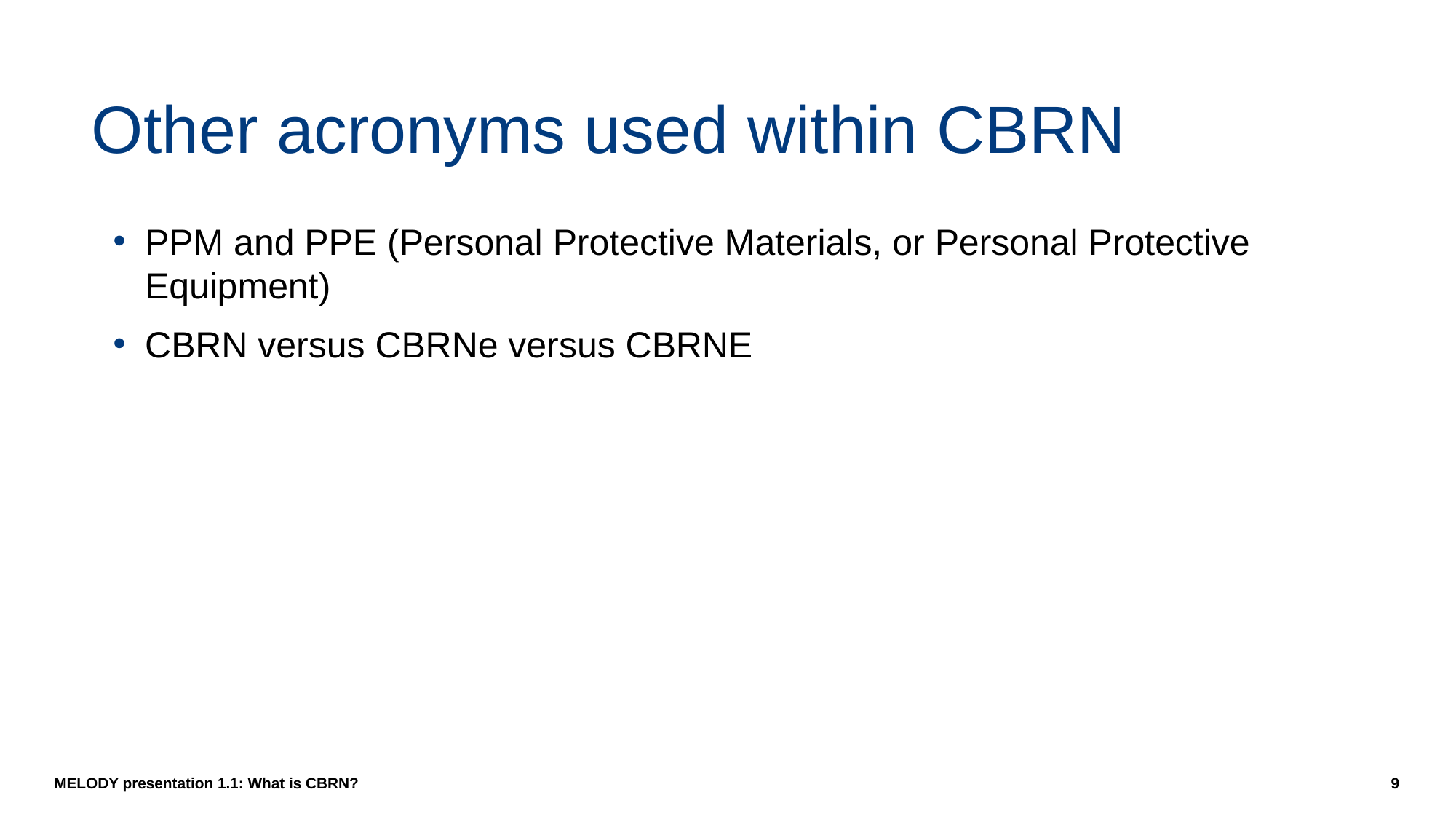

# Other acronyms used within CBRN
PPM and PPE (Personal Protective Materials, or Personal Protective Equipment)
CBRN versus CBRNe versus CBRNE
MELODY presentation 1.1: What is CBRN?
9